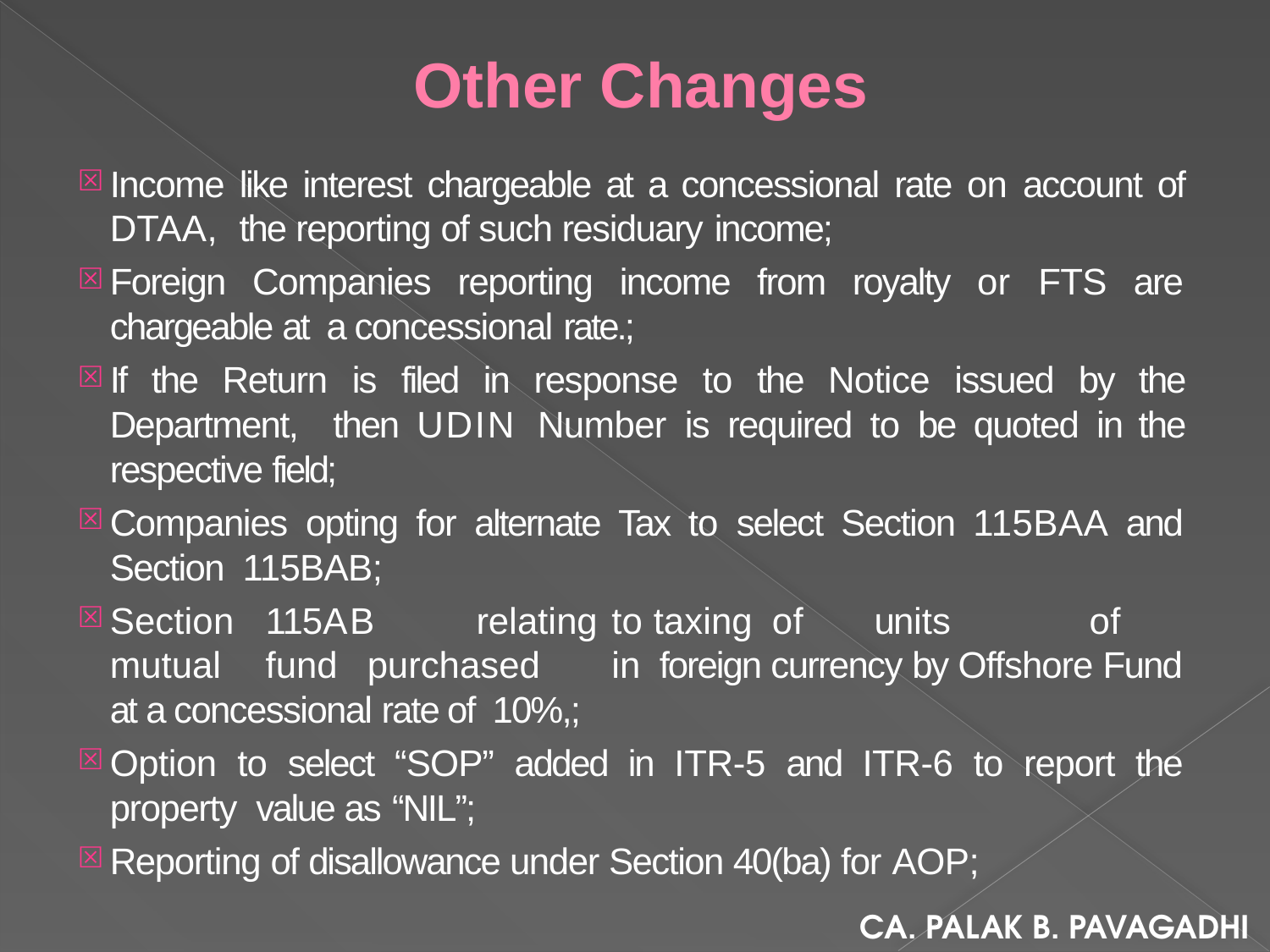

# Other Changes
Income like interest chargeable at a concessional rate on account of DTAA,  the reporting of such residuary income;
Foreign Companies reporting income from royalty or FTS are chargeable at  a concessional rate.;
If the Return is filed in response to the Notice issued by the Department,  then UDIN Number is required to be quoted in the respective field;
Companies opting for alternate Tax to select Section 115BAA and Section  115BAB;
Section	115AB	relating	to	taxing	of	units	of	mutual	fund	purchased	in  foreign currency by Offshore Fund at a concessional rate of 10%,;
Option to select “SOP” added in ITR-5 and ITR-6 to report the property  value as “NIL”;
Reporting of disallowance under Section 40(ba) for AOP;
CA. PALAK B. PAVAGADHI